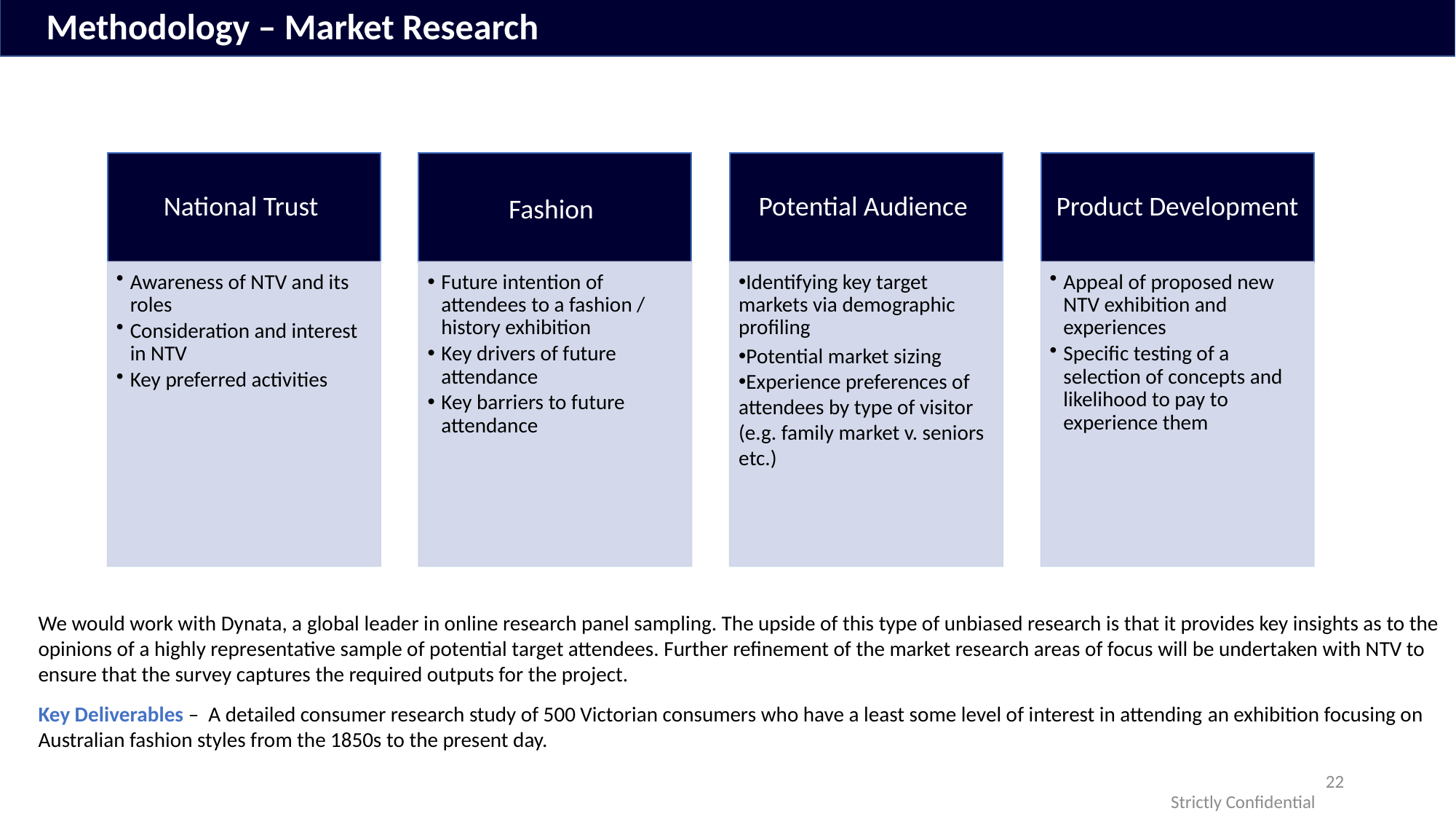

Methodology – Market Research

National Trust
Awareness of NTV and its roles
Consideration and interest in NTV
Key preferred activities
Fashion
Future intention of attendees to a fashion / history exhibition
Key drivers of future attendance
Key barriers to future attendance
Potential Audience
Identifying key target markets via demographic profiling
Potential market sizing
Experience preferences of attendees by type of visitor (e.g. family market v. seniors etc.)

Product Development
Appeal of proposed new NTV exhibition and experiences
Specific testing of a selection of concepts and likelihood to pay to experience them

We would work with Dynata, a global leader in online research panel sampling. The upside of this type of unbiased research is that it provides key insights as to the opinions of a highly representative sample of potential target attendees. Further refinement of the market research areas of focus will be undertaken with NTV to ensure that the survey captures the required outputs for the project.

Key Deliverables –  A detailed consumer research study of 500 Victorian consumers who have a least some level of interest in attending an exhibition focusing on Australian fashion styles from the 1850s to the present day.
22
Strictly Confidential